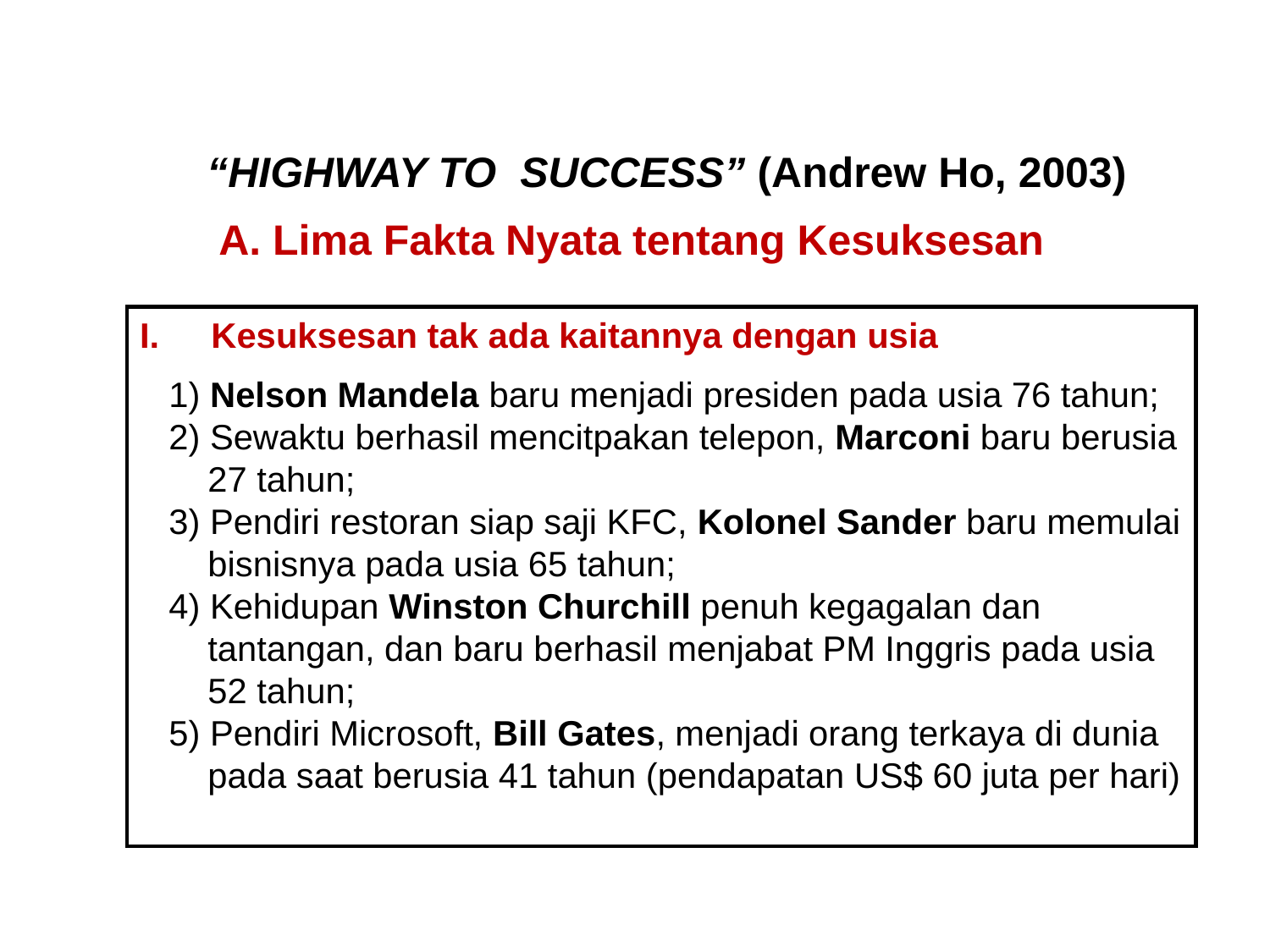

“HIGHWAY TO  SUCCESS” (Andrew Ho, 2003)

  A. Lima Fakta Nyata tentang Kesuksesan

Kesuksesan tak ada kaitannya dengan usia

   1) Nelson Mandela baru menjadi presiden pada usia 76 tahun;
   2) Sewaktu berhasil mencitpakan telepon, Marconi baru berusia
       27 tahun;
   3) Pendiri restoran siap saji KFC, Kolonel Sander baru memulai
       bisnisnya pada usia 65 tahun;
   4) Kehidupan Winston Churchill penuh kegagalan dan
       tantangan, dan baru berhasil menjabat PM Inggris pada usia
       52 tahun;
   5) Pendiri Microsoft, Bill Gates, menjadi orang terkaya di dunia
       pada saat berusia 41 tahun (pendapatan US$ 60 juta per hari)